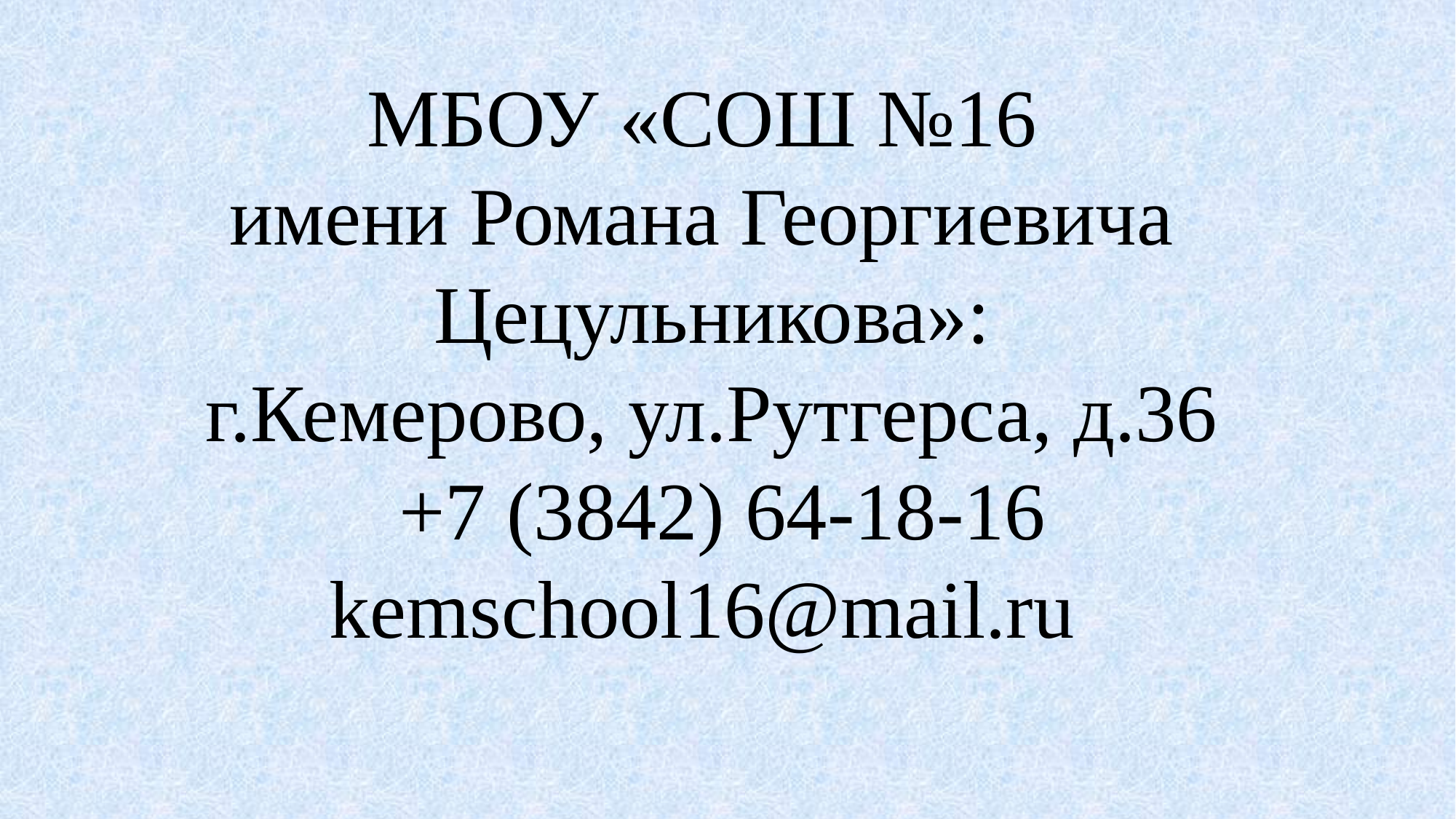

МБОУ «СОШ №16
имени Романа Георгиевича
Цецульникова»:
г.Кемерово, ул.Рутгерса, д.36
 +7 (3842) 64-18-16
kemschool16@mail.ru